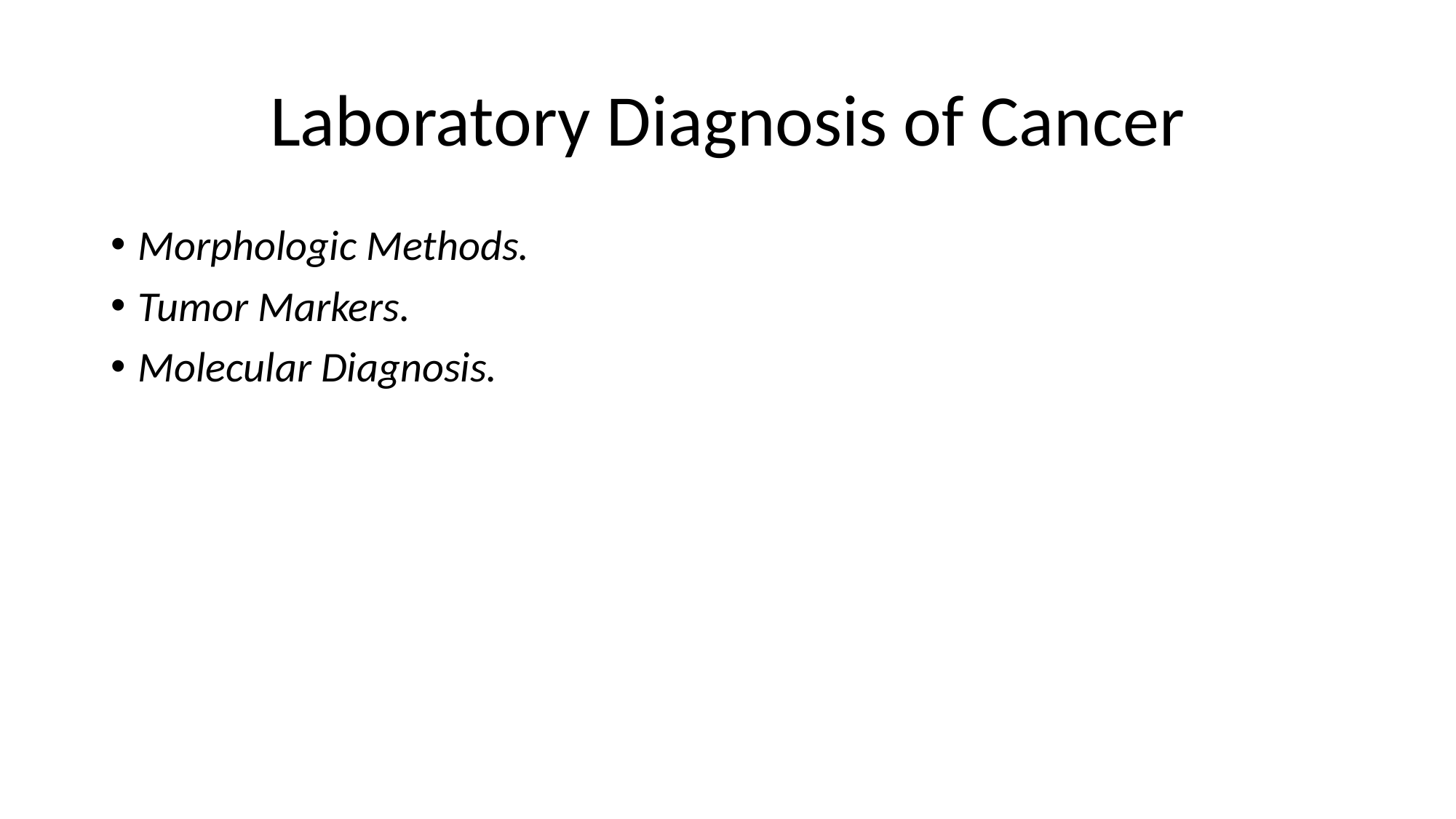

# Laboratory Diagnosis of Cancer
Morphologic Methods.
Tumor Markers.
Molecular Diagnosis.